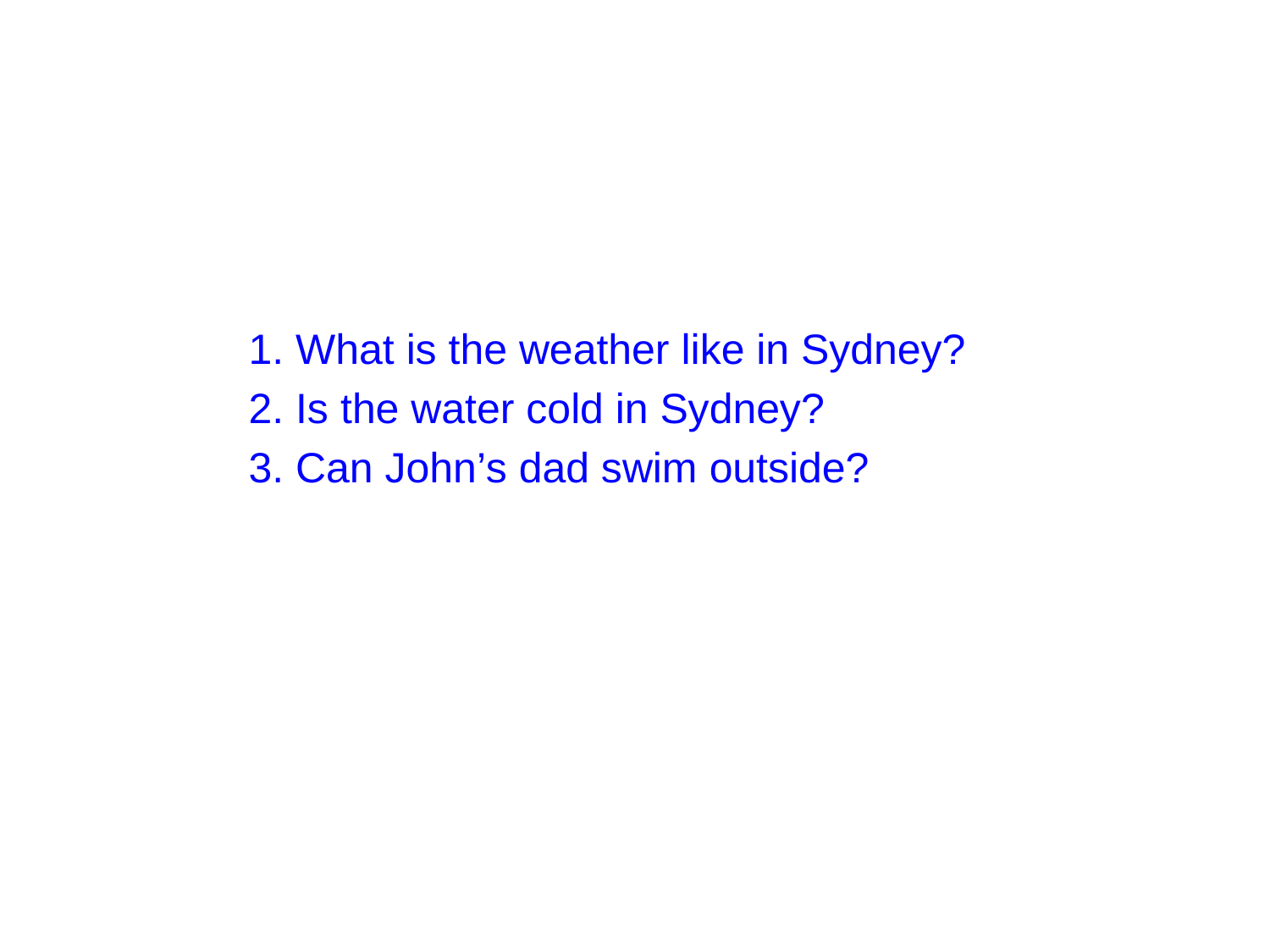

1. What is the weather like in Sydney?
      2. Is the water cold in Sydney?
      3. Can John’s dad swim outside?